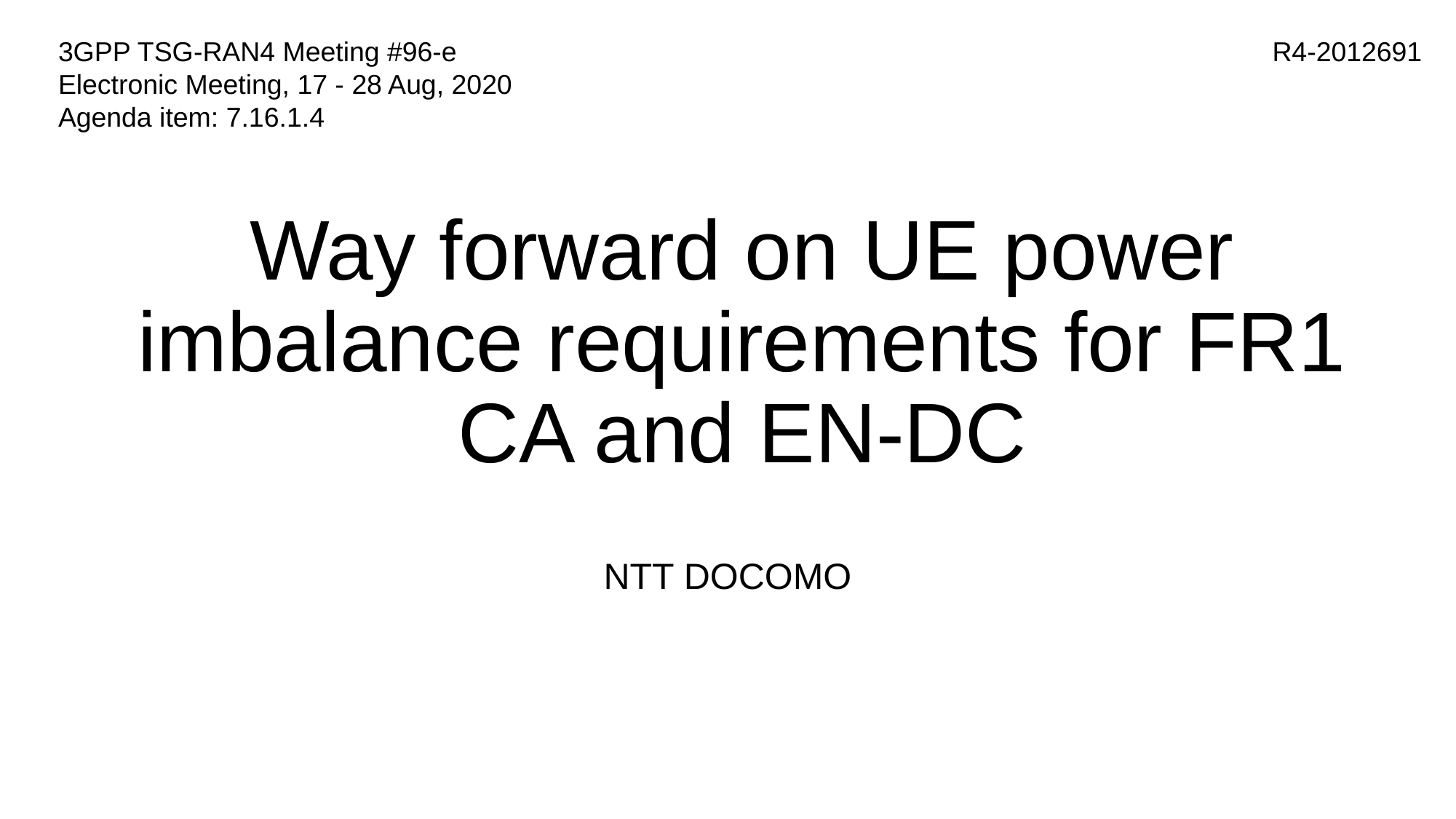

3GPP TSG-RAN4 Meeting #96-e
Electronic Meeting, 17 - 28 Aug, 2020
Agenda item: 7.16.1.4
R4-2012691
# Way forward on UE power imbalance requirements for FR1 CA and EN-DC
NTT DOCOMO